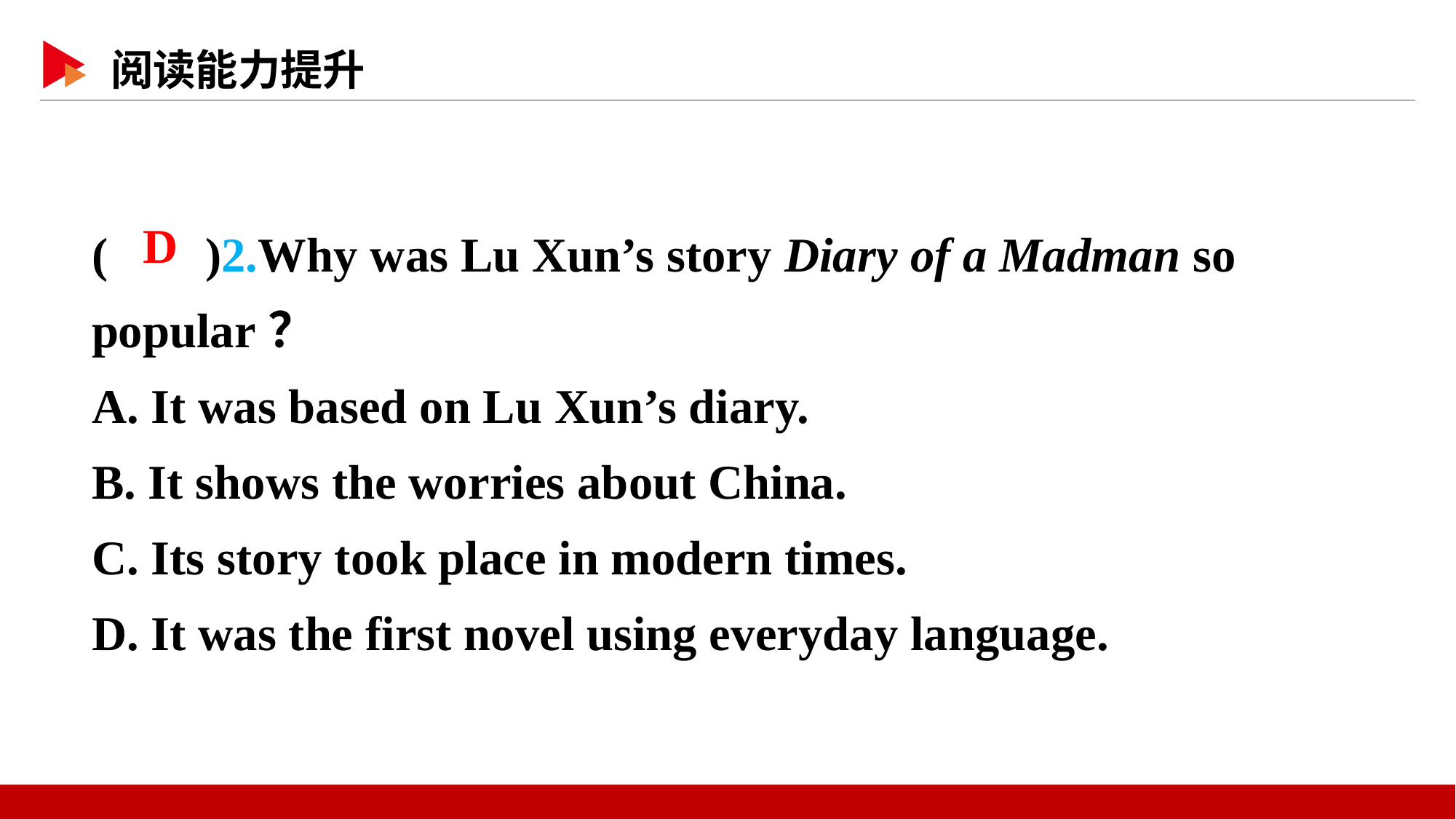

(        )2.Why was Lu Xun’s story Diary of a Madman so popular？
A. It was based on Lu Xun’s diary.
B. It shows the worries about China.
C. Its story took place in modern times.
D. It was the first novel using everyday language.
   D